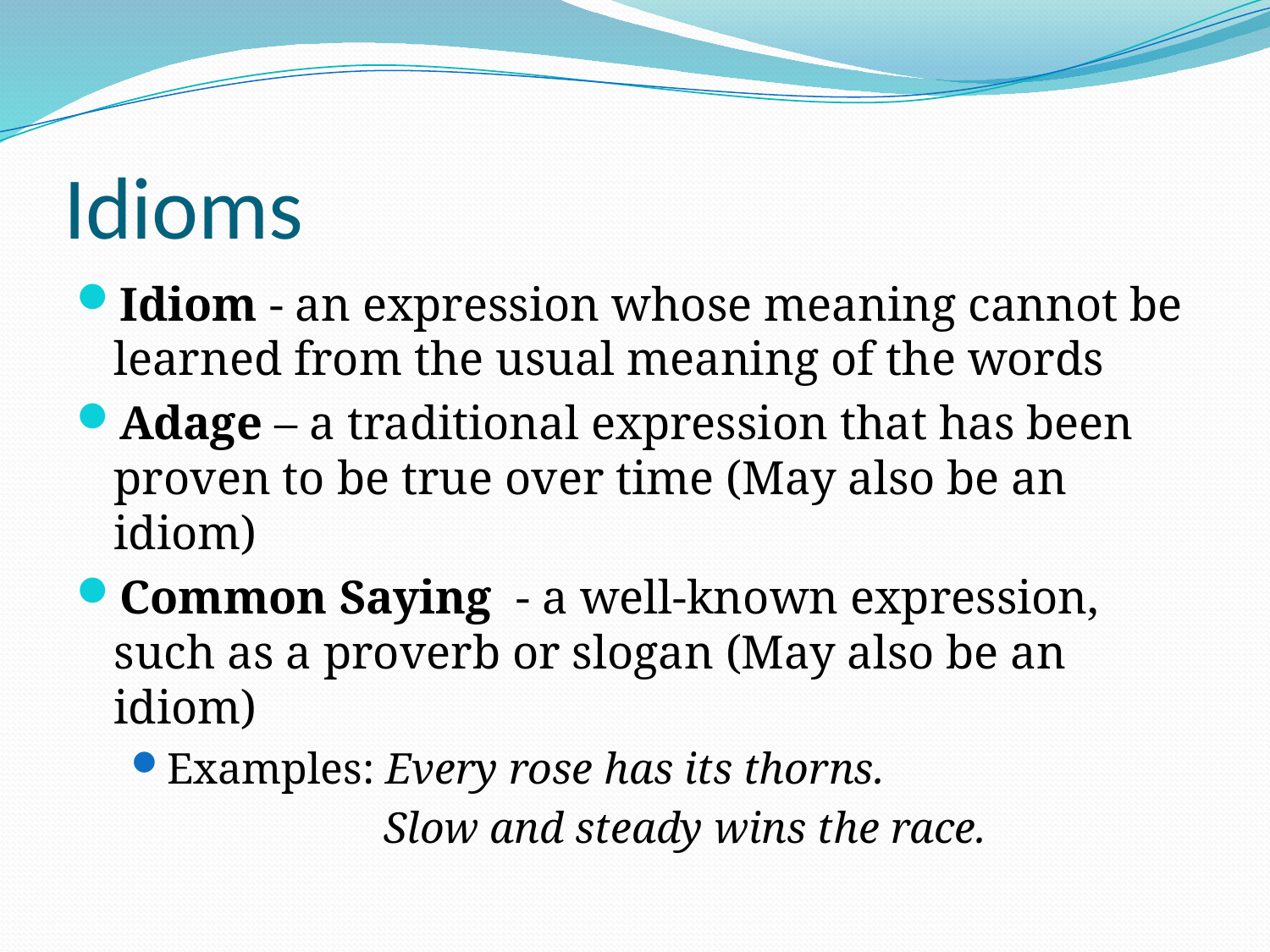

# Idioms
Idiom - an expression whose meaning cannot be learned from the usual meaning of the words
Adage – a traditional expression that has been proven to be true over time (May also be an idiom)
Common Saying  - a well-known expression, such as a proverb or slogan (May also be an idiom)
Examples: Every rose has its thorns.
                       Slow and steady wins the race.